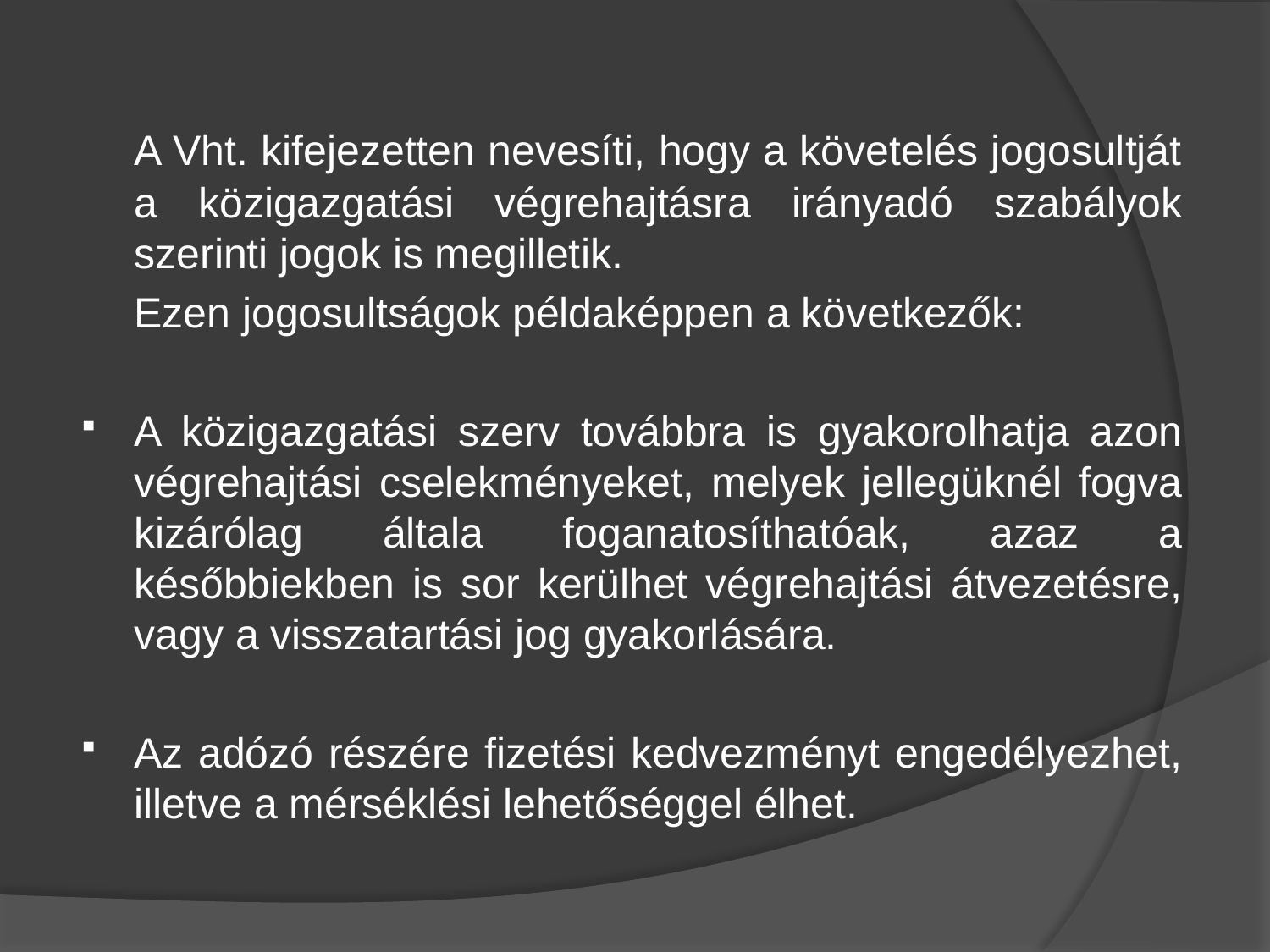

#
	A Vht. kifejezetten nevesíti, hogy a követelés jogosultját a közigazgatási végrehajtásra irányadó szabályok szerinti jogok is megilletik.
	Ezen jogosultságok példaképpen a következők:

A közigazgatási szerv továbbra is gyakorolhatja azon végrehajtási cselekményeket, melyek jellegüknél fogva kizárólag általa foganatosíthatóak, azaz a későbbiekben is sor kerülhet végrehajtási átvezetésre, vagy a visszatartási jog gyakorlására.

Az adózó részére fizetési kedvezményt engedélyezhet, illetve a mérséklési lehetőséggel élhet.